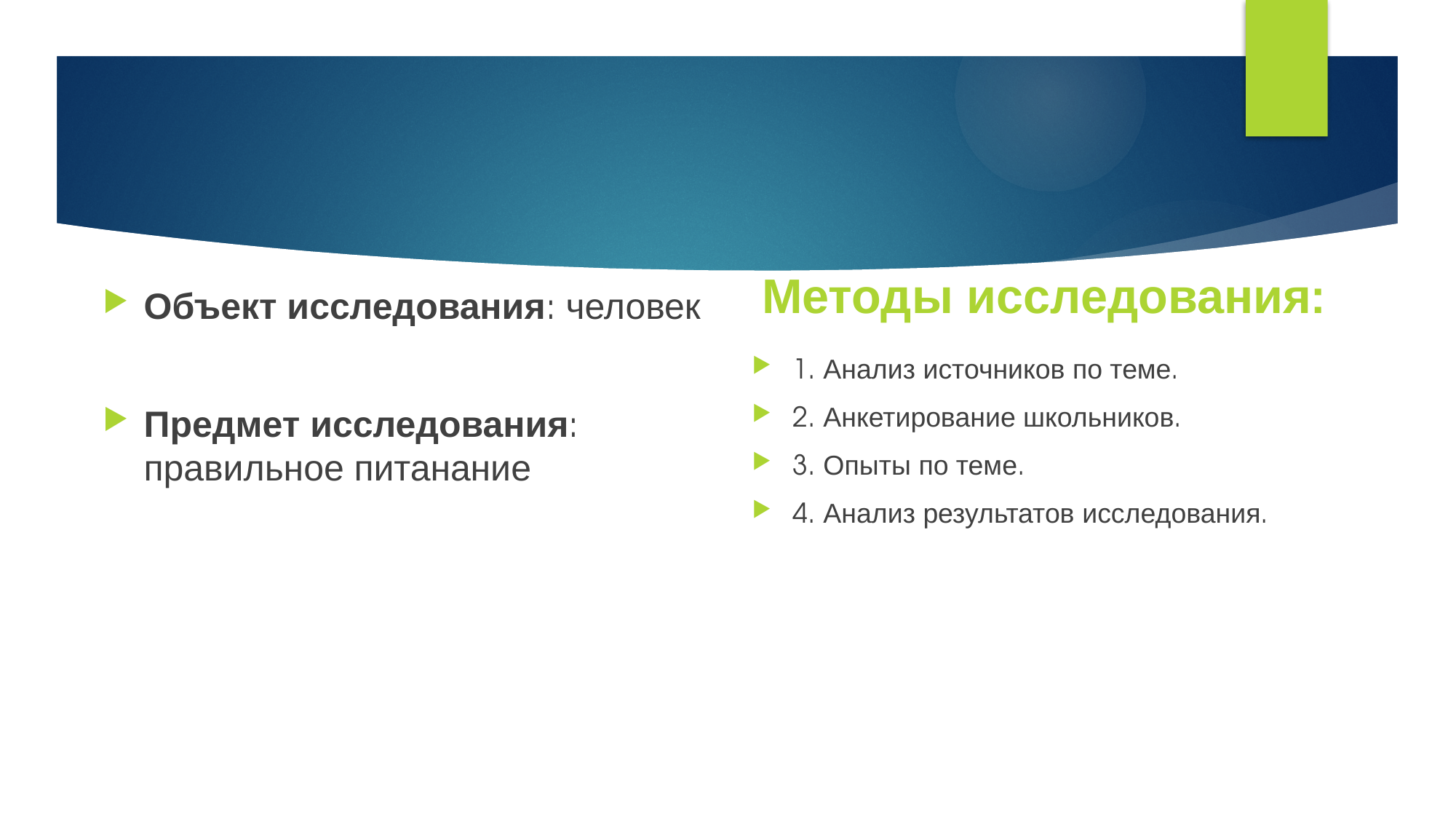

#
 Методы исследования:
Объект исследования: человек

Предмет исследования: правильное питанание

1. Анализ источников по теме.
2. Анкетирование школьников.
3. Опыты по теме.
4. Анализ результатов исследования.